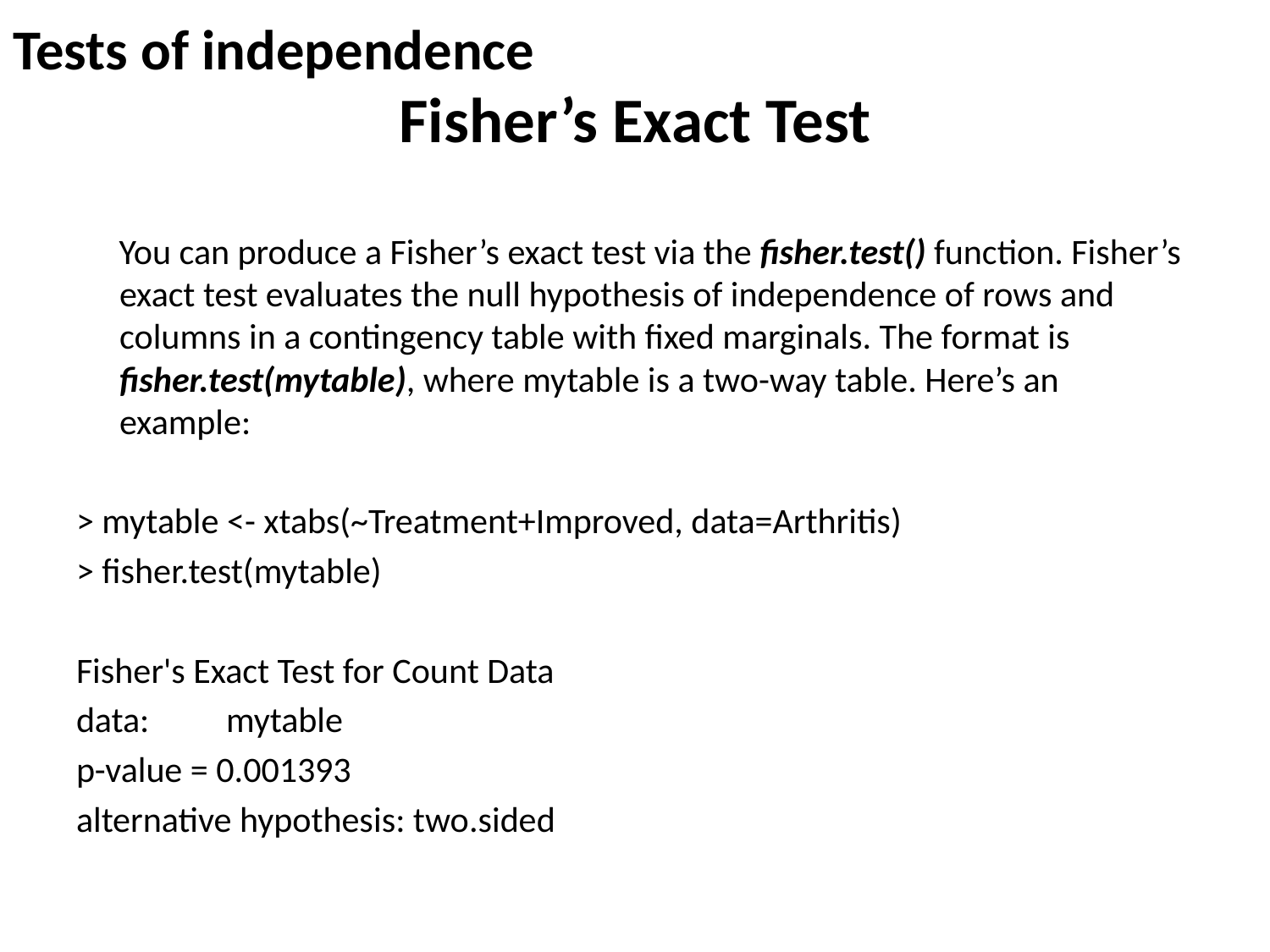

Tests of independence
# Fisher’s Exact Test
You can produce a Fisher’s exact test via the fisher.test() function. Fisher’s exact test evaluates the null hypothesis of independence of rows and columns in a contingency table with fixed marginals. The format is fisher.test(mytable), where mytable is a two-way table. Here’s an example:

> mytable <- xtabs(~Treatment+Improved, data=Arthritis)
> fisher.test(mytable)

Fisher's Exact Test for Count Data
data: 	mytable
p-value = 0.001393
alternative hypothesis: two.sided